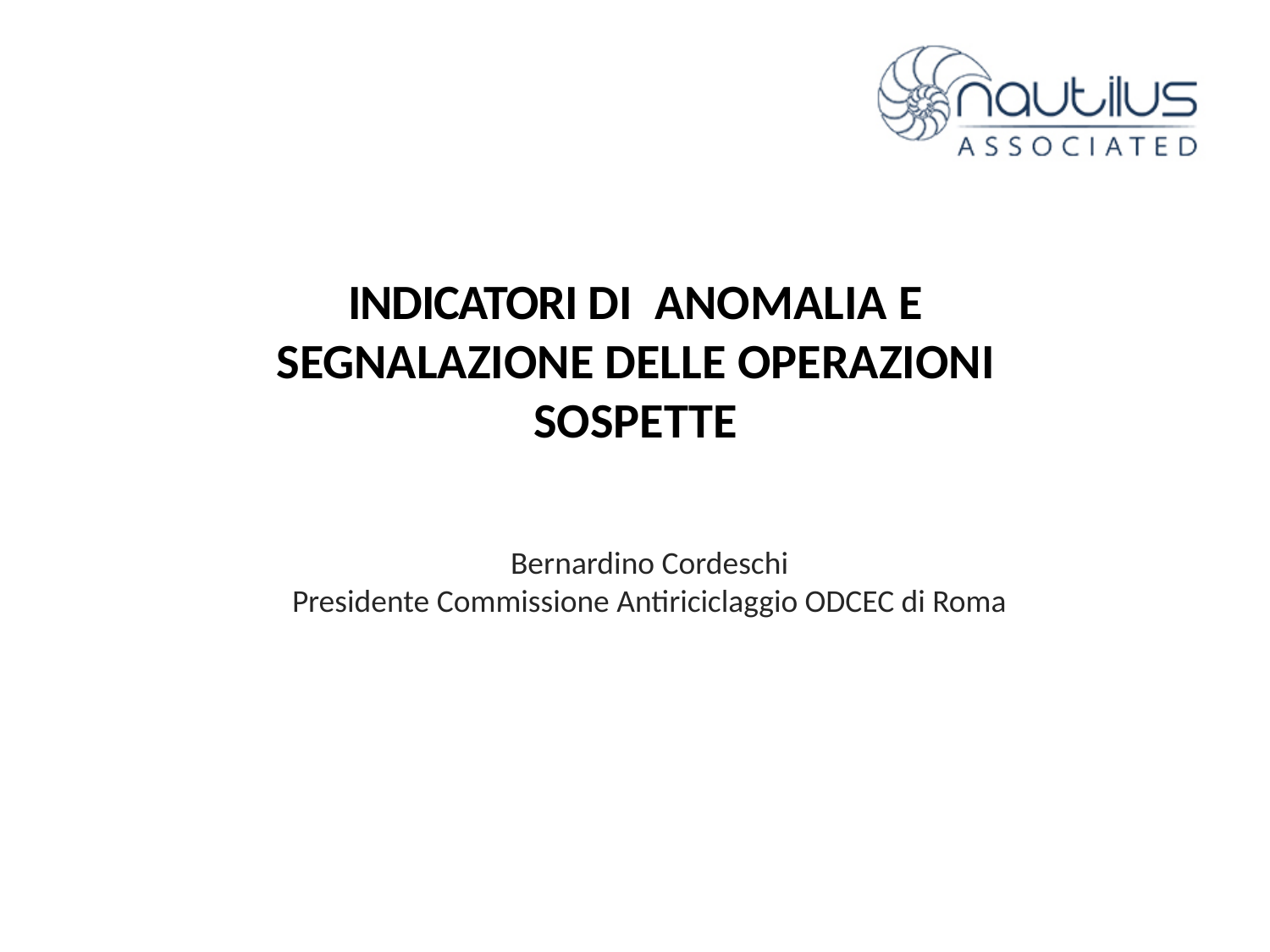

# INDICATORI DI  ANOMALIA E SEGNALAZIONE DELLE OPERAZIONI SOSPETTE
Bernardino Cordeschi
Presidente Commissione Antiriciclaggio ODCEC di Roma